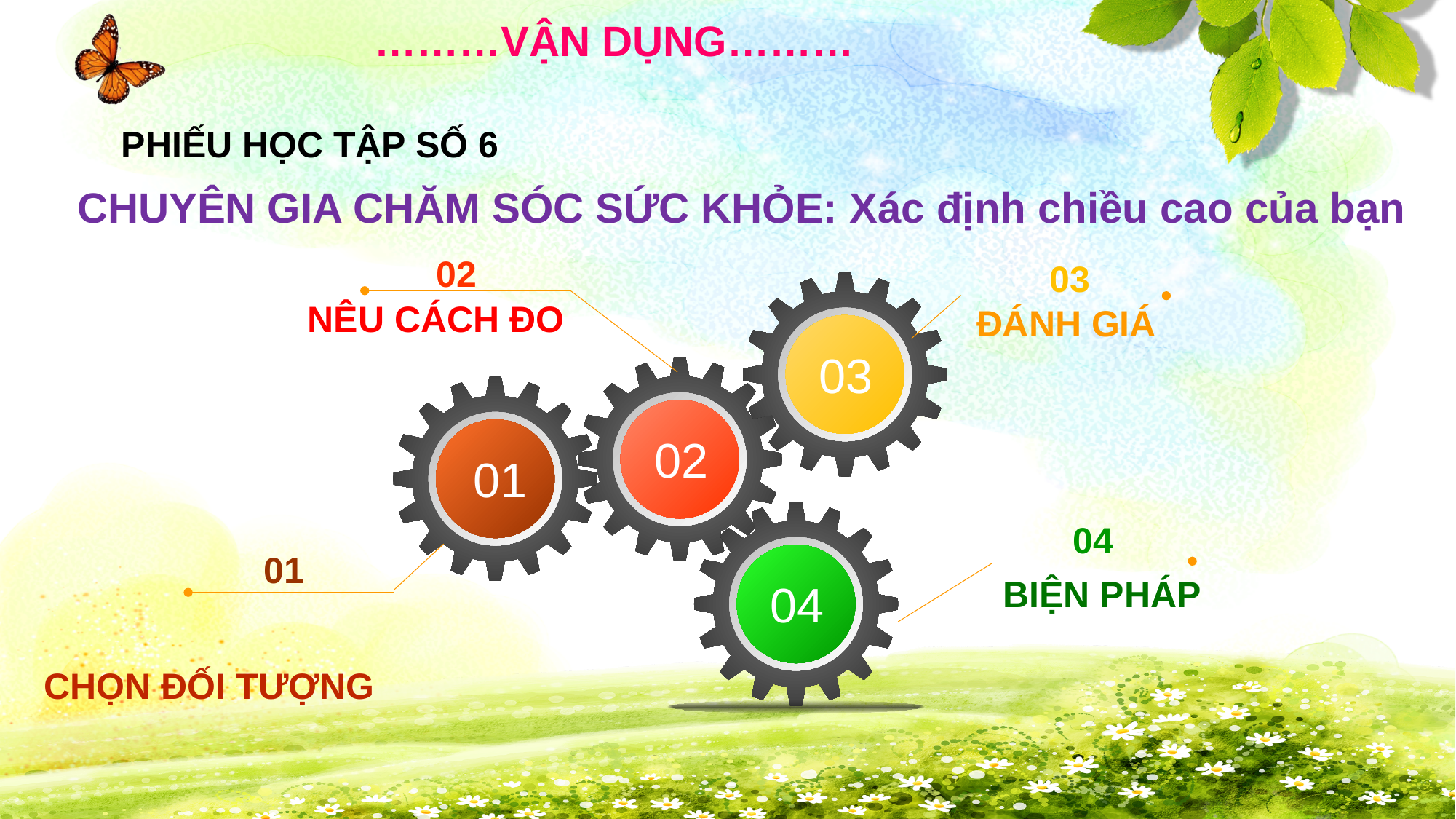

………VẬN DỤNG………
PHIẾU HỌC TẬP SỐ 6
CHUYÊN GIA CHĂM SÓC SỨC KHỎE: Xác định chiều cao của bạn
02
03

NÊU CÁCH ĐO
ĐÁNH GIÁ
03

02
01

04
01
BIỆN PHÁP
04
CHỌN ĐỐI TƯỢNG